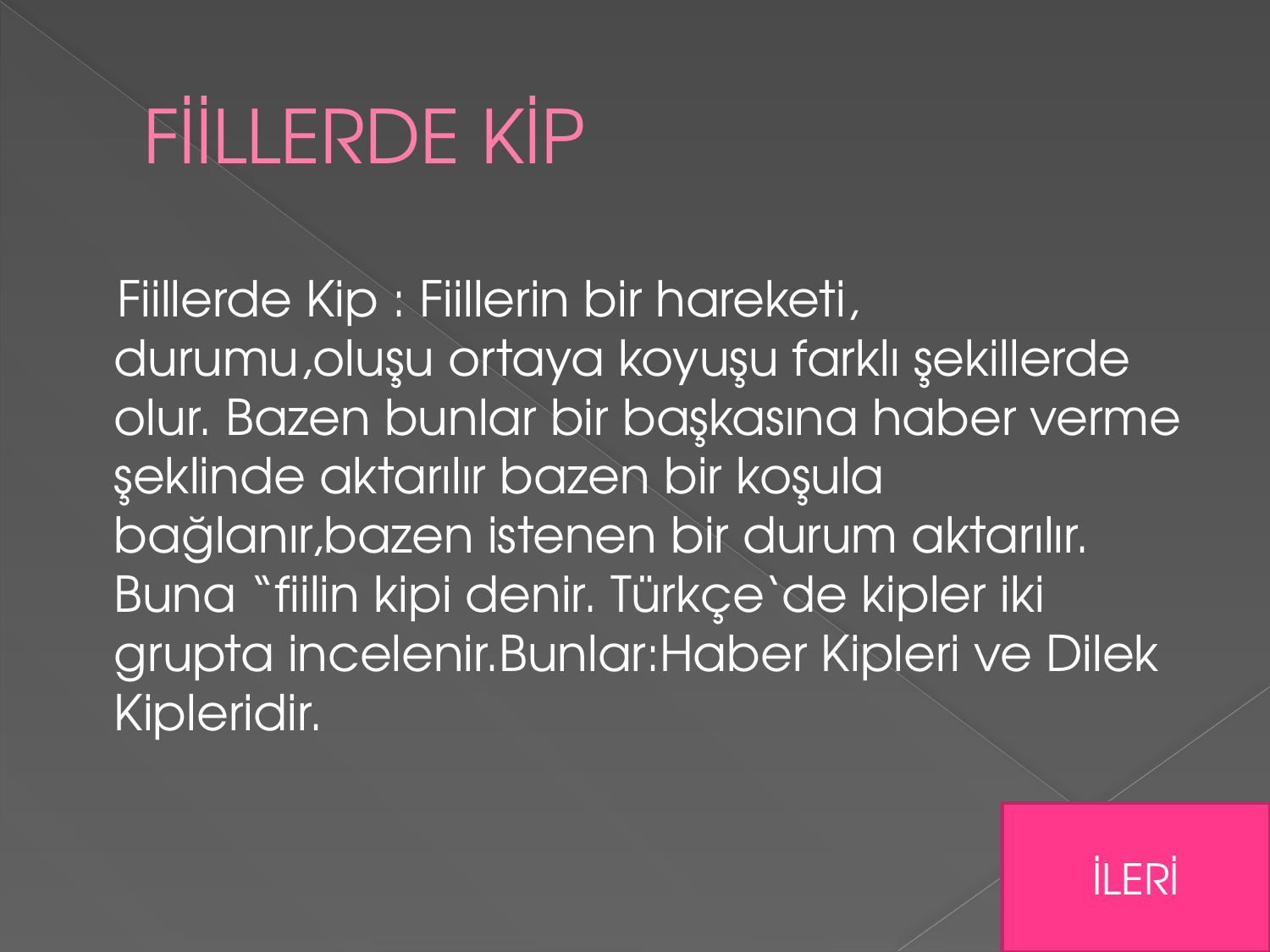

# FİİLLERDE KİP
   Fiillerde Kip : Fiillerin bir hareketi, durumu,oluşu ortaya koyuşu farklı şekillerde olur. Bazen bunlar bir başkasına haber verme şeklinde aktarılır bazen bir koşula bağlanır,bazen istenen bir durum aktarılır. Buna “fiilin kipi denir. Türkçe‘de kipler iki grupta incelenir.Bunlar:Haber Kipleri ve Dilek Kipleridir.

İLERİ